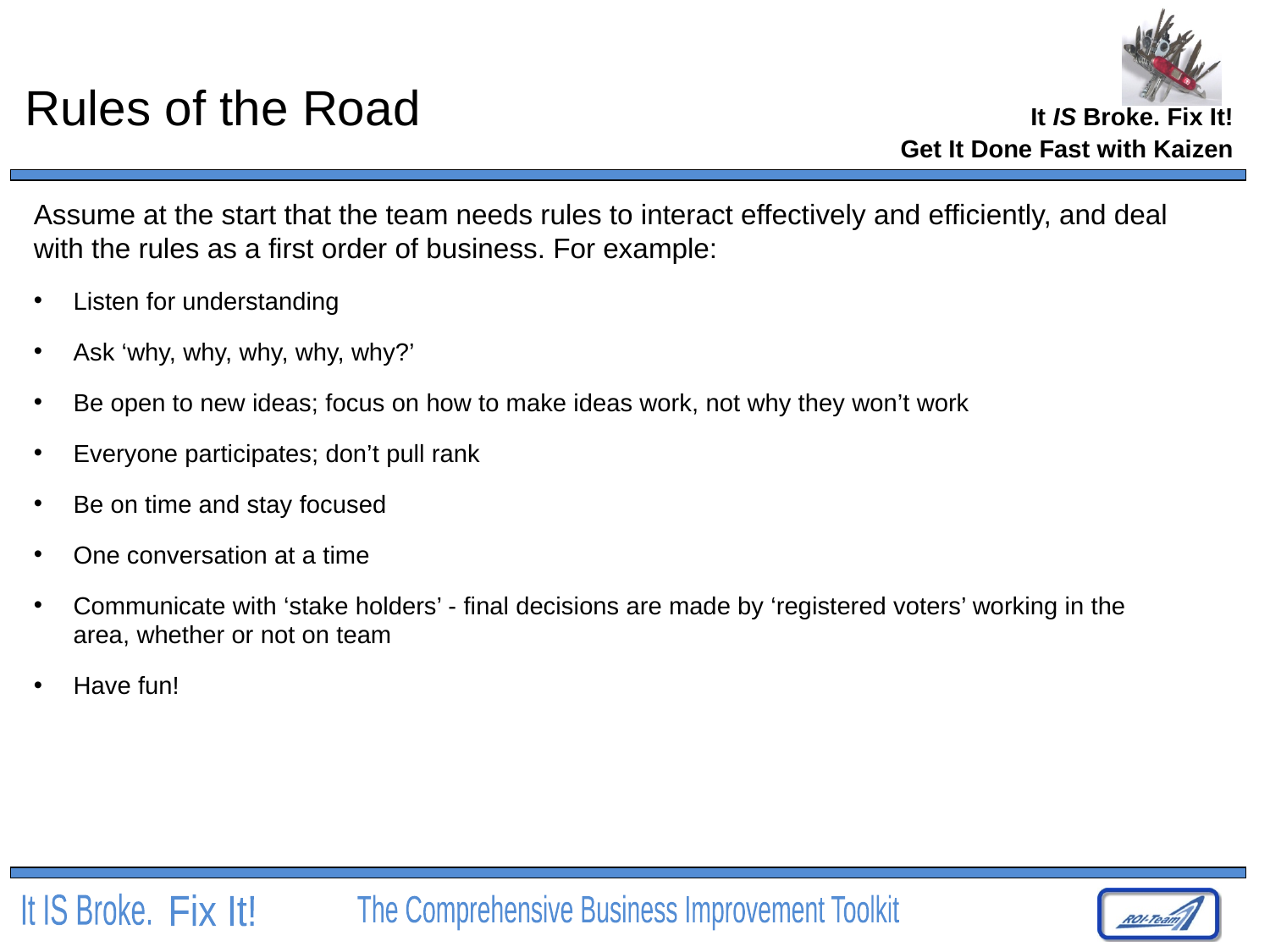

# Rules of the Road
Get It Done Fast with Kaizen
Assume at the start that the team needs rules to interact effectively and efficiently, and deal with the rules as a first order of business. For example:
Listen for understanding
Ask ‘why, why, why, why, why?’
Be open to new ideas; focus on how to make ideas work, not why they won’t work
Everyone participates; don’t pull rank
Be on time and stay focused
One conversation at a time
Communicate with ‘stake holders’ - final decisions are made by ‘registered voters’ working in the area, whether or not on team
Have fun!